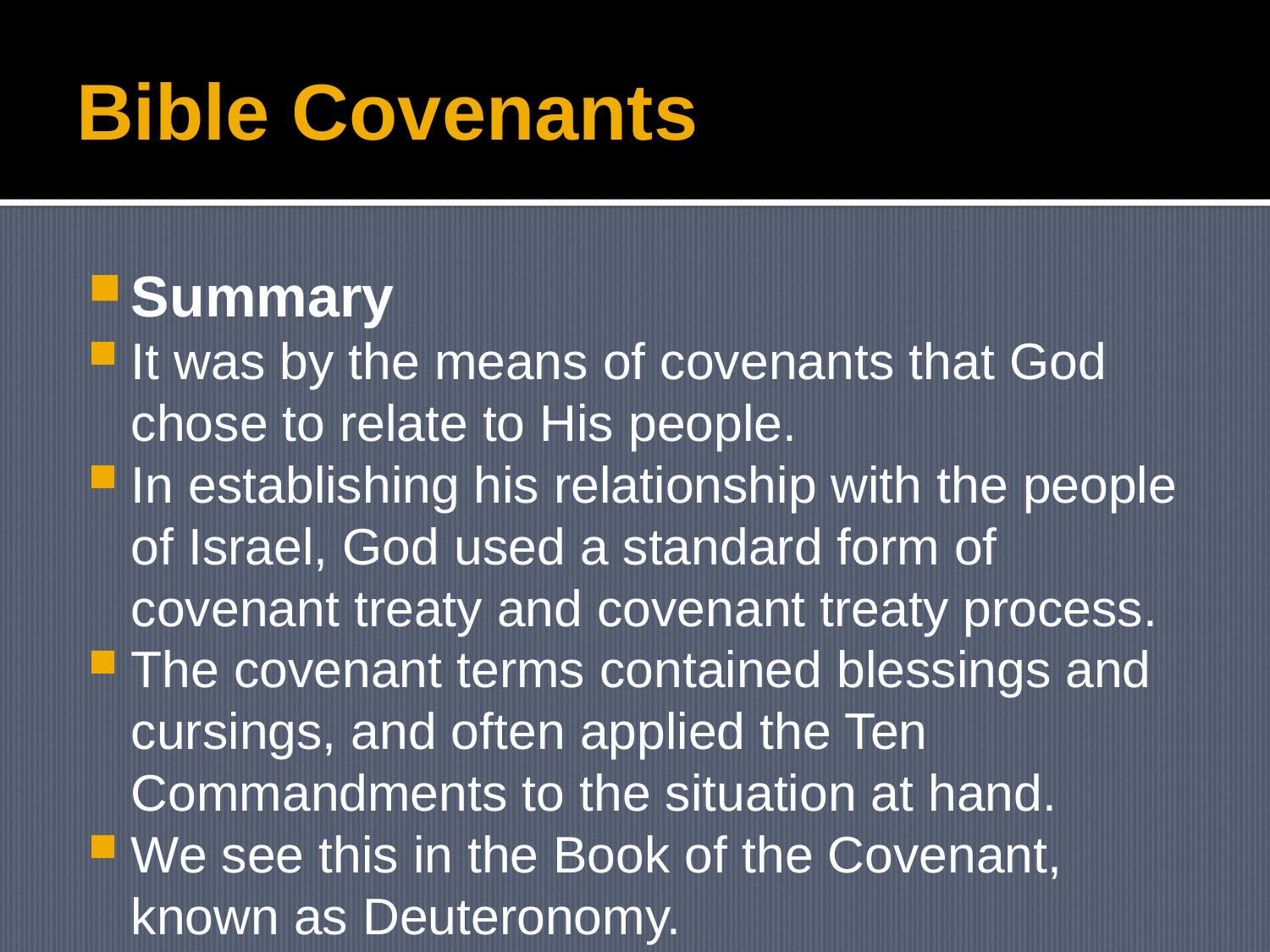

# Bible Covenants
Summary
It was by the means of covenants that God chose to relate to His people.
In establishing his relationship with the people of Israel, God used a standard form of covenant treaty and covenant treaty process.
The covenant terms contained blessings and cursings, and often applied the Ten Commandments to the situation at hand.
We see this in the Book of the Covenant, known as Deuteronomy.